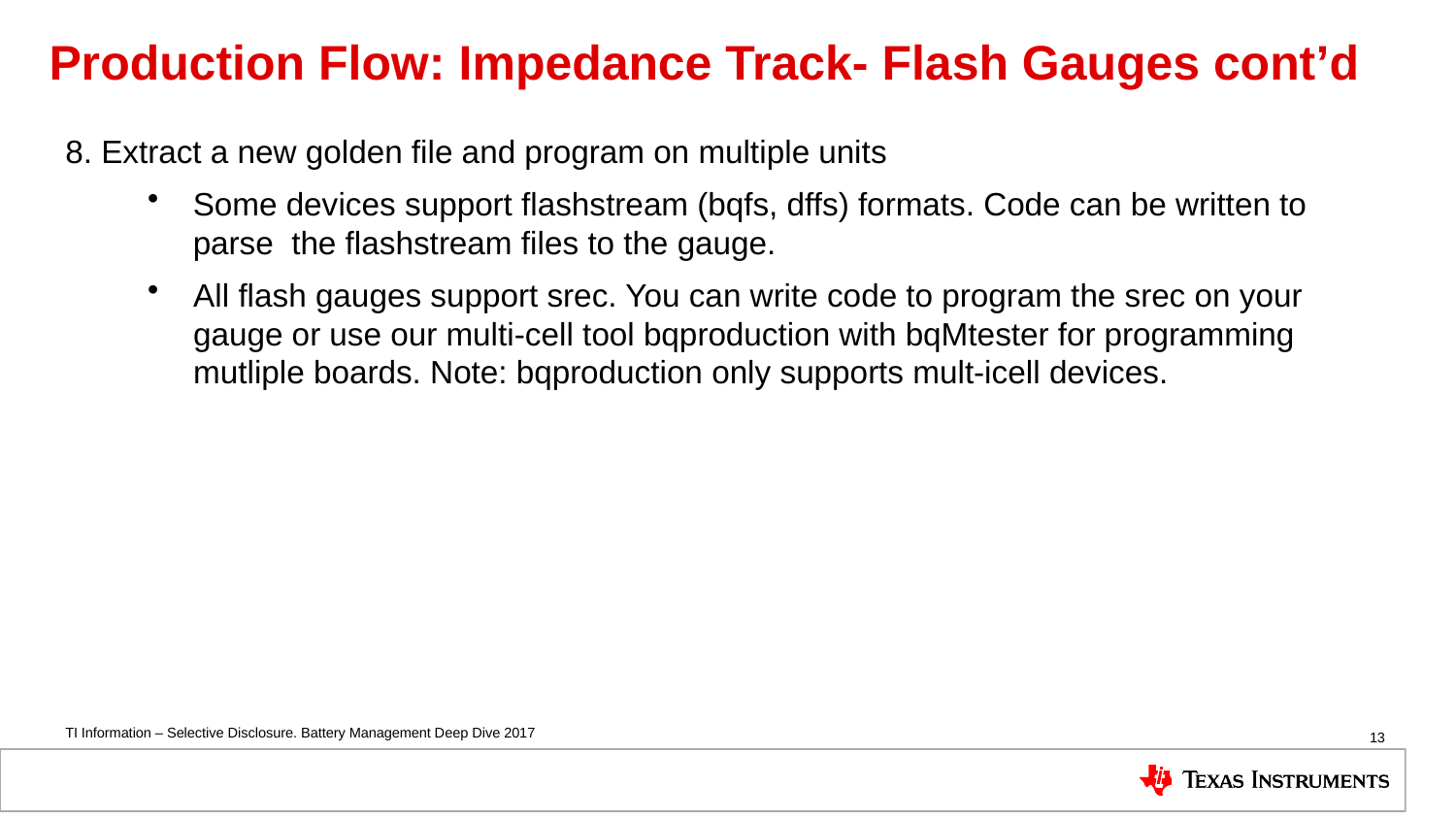

# Production Flow: Impedance Track- Flash Gauges cont’d
8. Extract a new golden file and program on multiple units
Some devices support flashstream (bqfs, dffs) formats. Code can be written to parse  the flashstream files to the gauge.
All flash gauges support srec. You can write code to program the srec on your gauge or use our multi-cell tool bqproduction with bqMtester for programming mutliple boards. Note: bqproduction only supports mult-icell devices.

13